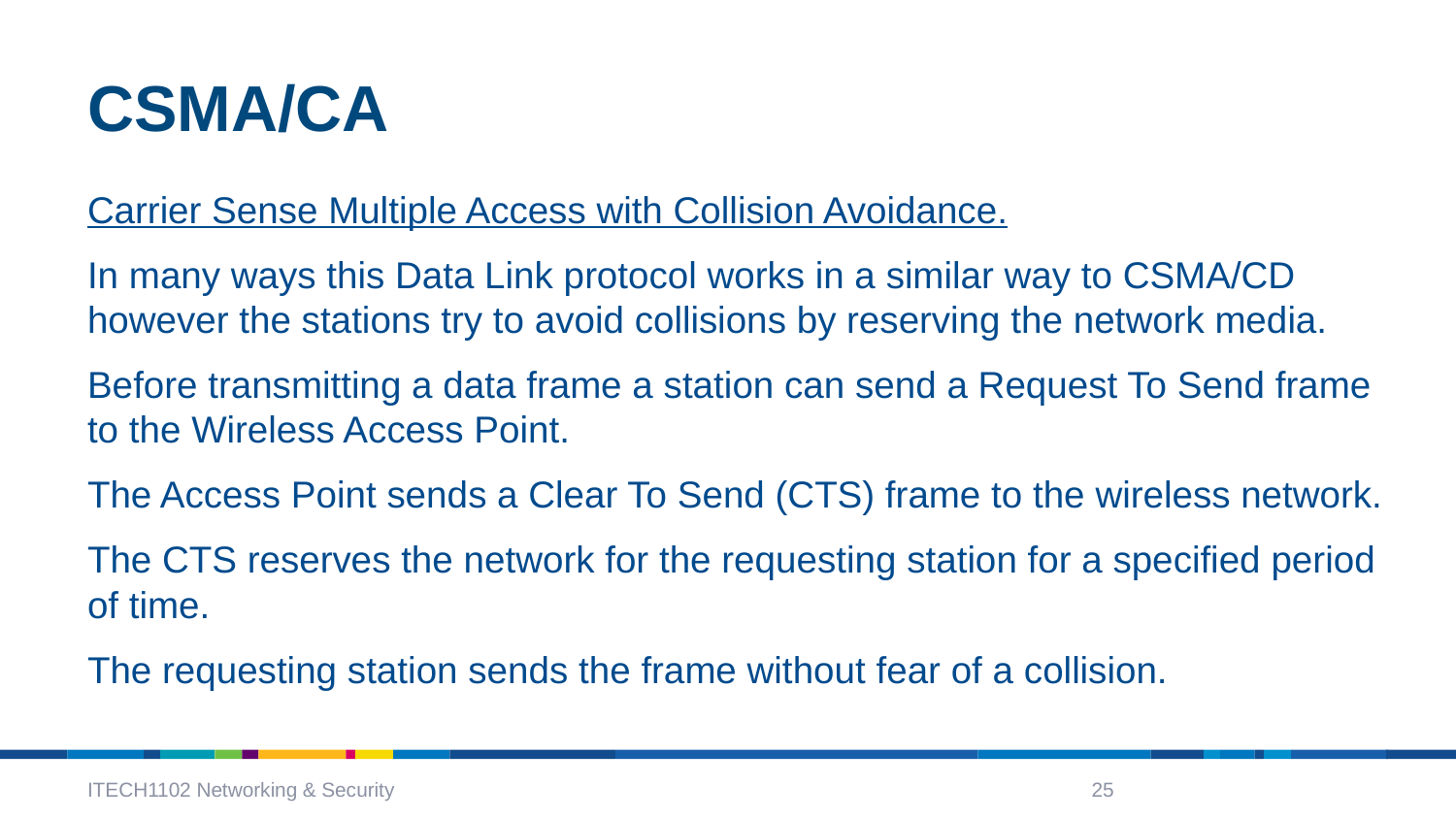

# CSMA/CA
Carrier Sense Multiple Access with Collision Avoidance.
In many ways this Data Link protocol works in a similar way to CSMA/CD however the stations try to avoid collisions by reserving the network media.
Before transmitting a data frame a station can send a Request To Send frame to the Wireless Access Point.
The Access Point sends a Clear To Send (CTS) frame to the wireless network.
The CTS reserves the network for the requesting station for a specified period of time.
The requesting station sends the frame without fear of a collision.
ITECH1102 Networking & Security
25